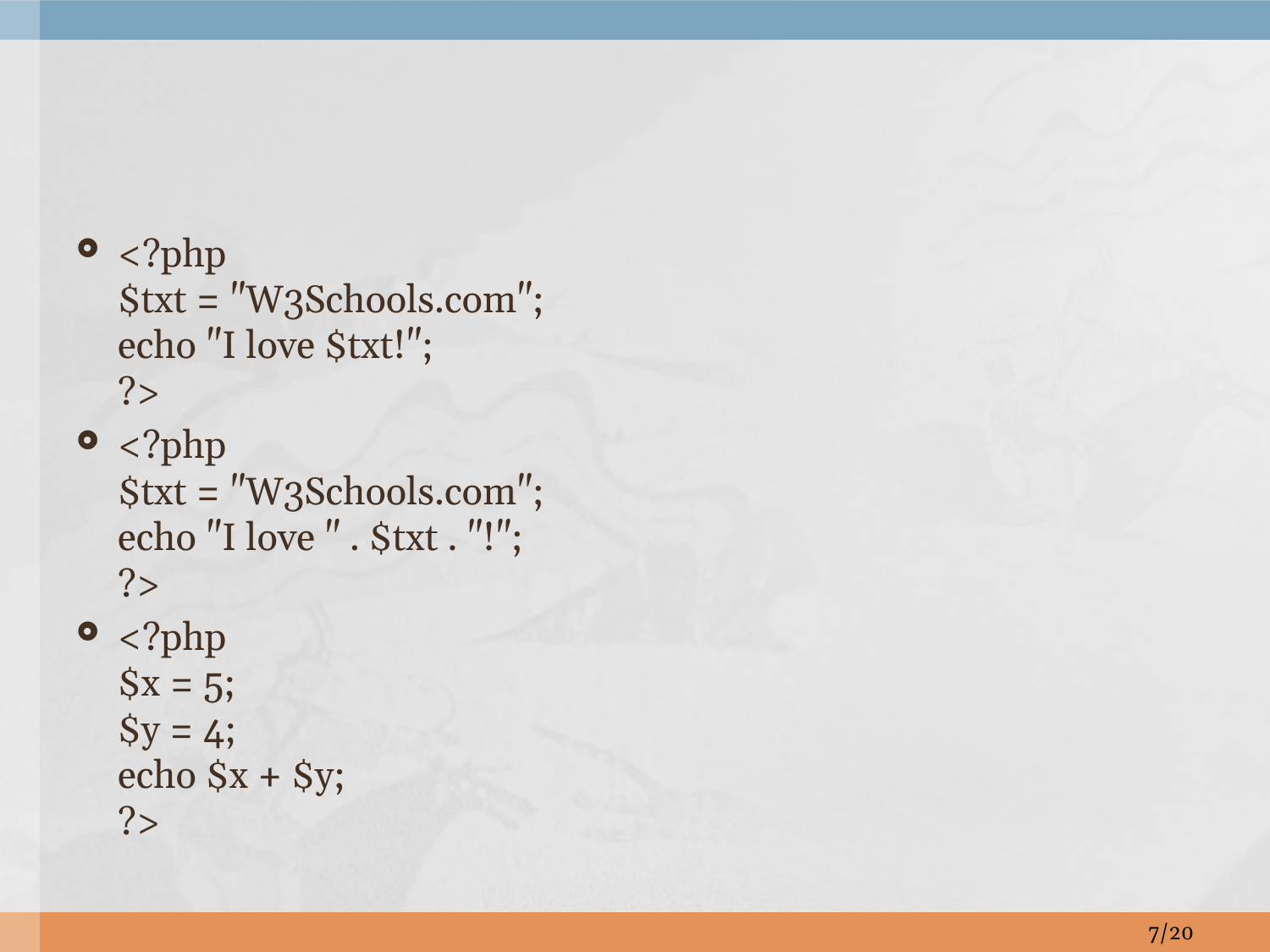

<?php
$txt = "W3Schools.com";
echo "I love $txt!";
?>
<?php
$txt = "W3Schools.com";
echo "I love " . $txt . "!";
?>
<?php
$x = 5;
$y = 4;
echo $x + $y;
?>
7/20